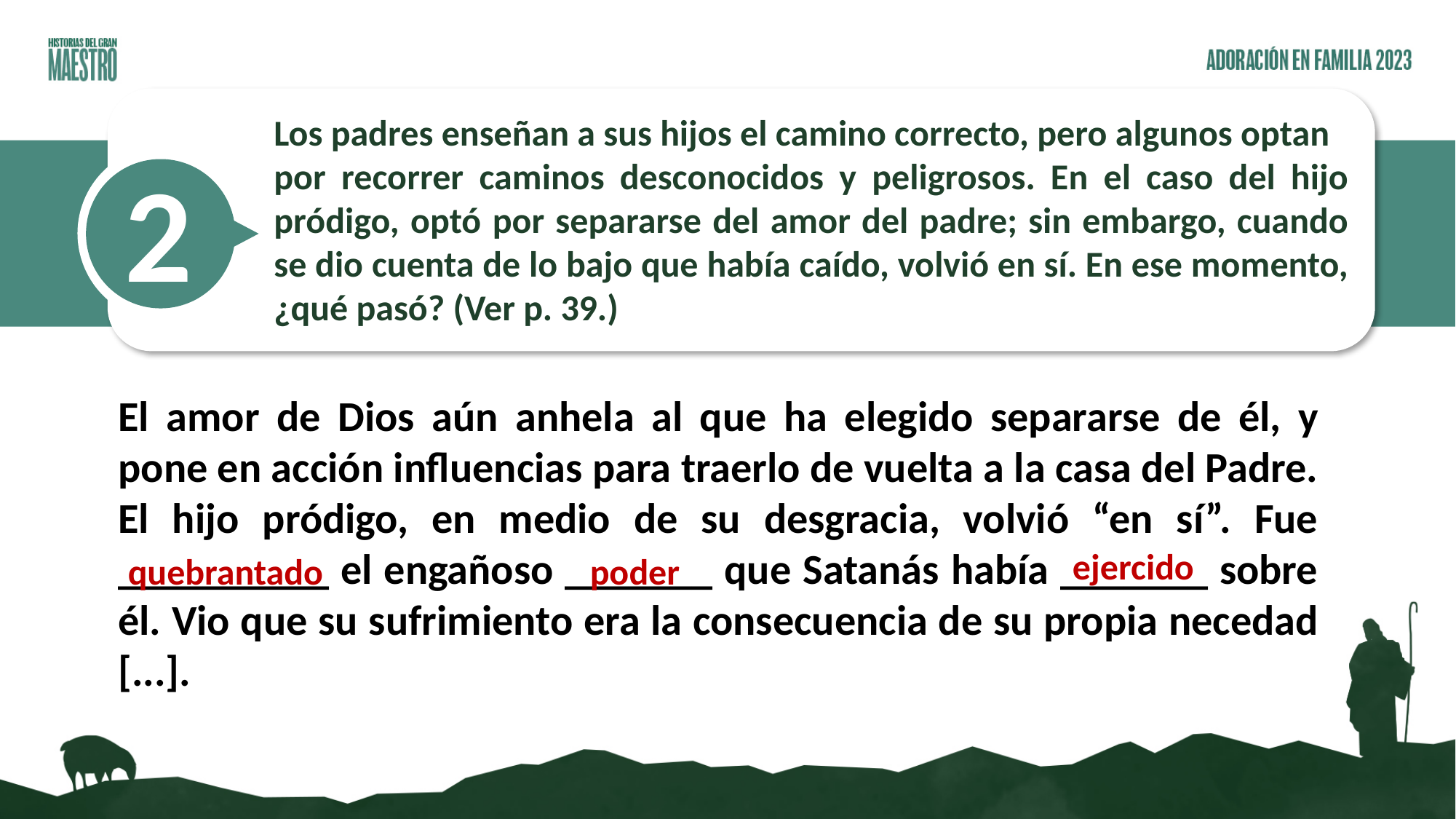

2

Los padres enseñan a sus hijos el camino correcto, pero algunos optan
por recorrer caminos desconocidos y peligrosos. En el caso del hijo pródigo, optó por separarse del amor del padre; sin embargo, cuando se dio cuenta de lo bajo que había caído, volvió en sí. En ese momento, ¿qué pasó? (Ver p. 39.)
El amor de Dios aún anhela al que ha elegido separarse de él, y pone en acción influencias para traerlo de vuelta a la casa del Padre. El hijo pródigo, en medio de su desgracia, volvió “en sí”. Fue __________ el engañoso _______ que Satanás había _______ sobre él. Vio que su sufrimiento era la consecuencia de su propia necedad [...].
ejercido
quebrantado
poder